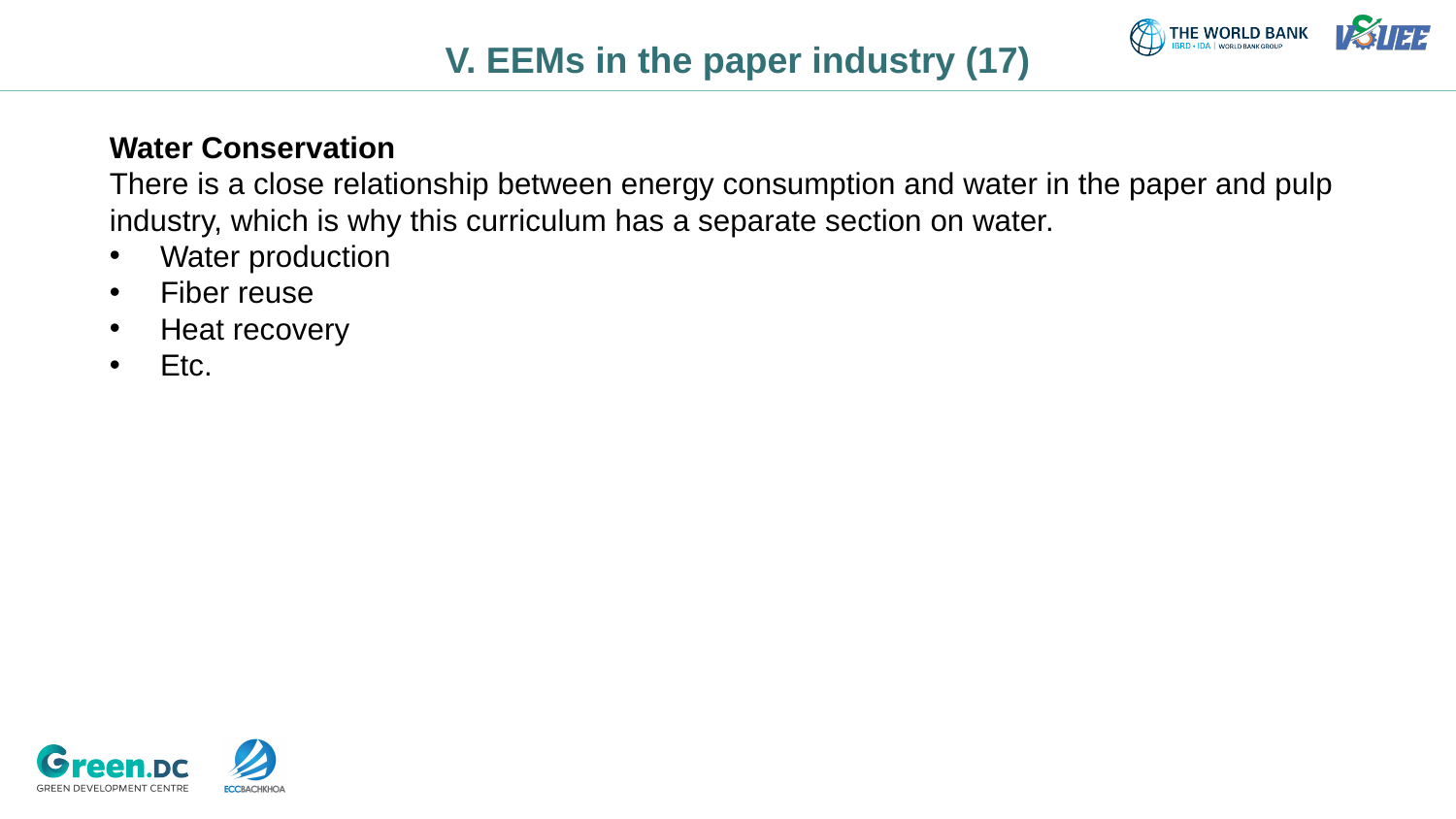

# V. EEMs in the paper industry (17)
Water Conservation
There is a close relationship between energy consumption and water in the paper and pulp industry, which is why this curriculum has a separate section on water.
Water production
Fiber reuse
Heat recovery
Etc.